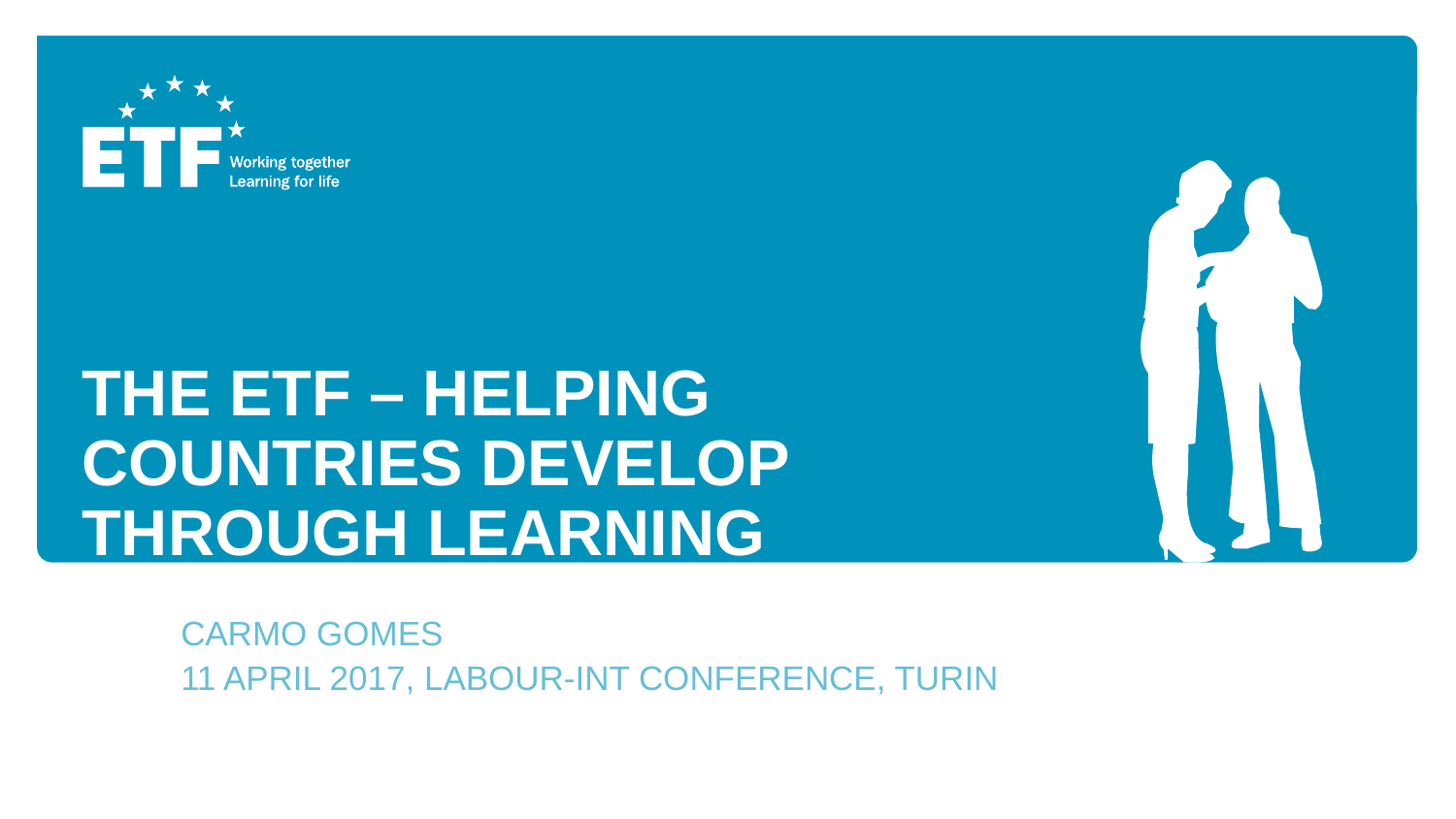

# THE ETF – HELPING countries develop through learning
Carmo GOMES
11 April 2017, LABOUR-INT CONFERENCE, TuriN